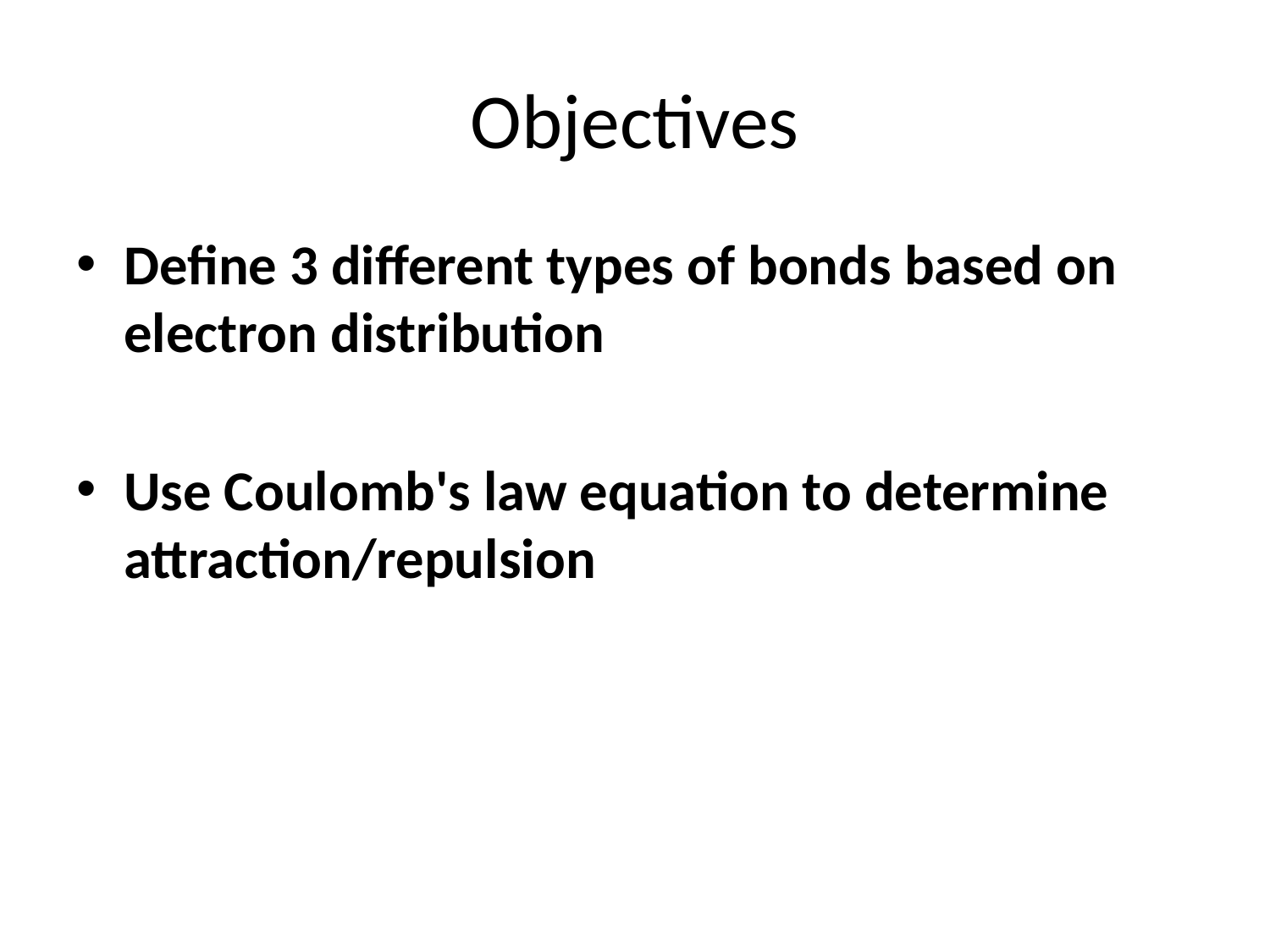

# Objectives
Define 3 different types of bonds based on electron distribution

Use Coulomb's law equation to determine attraction/repulsion